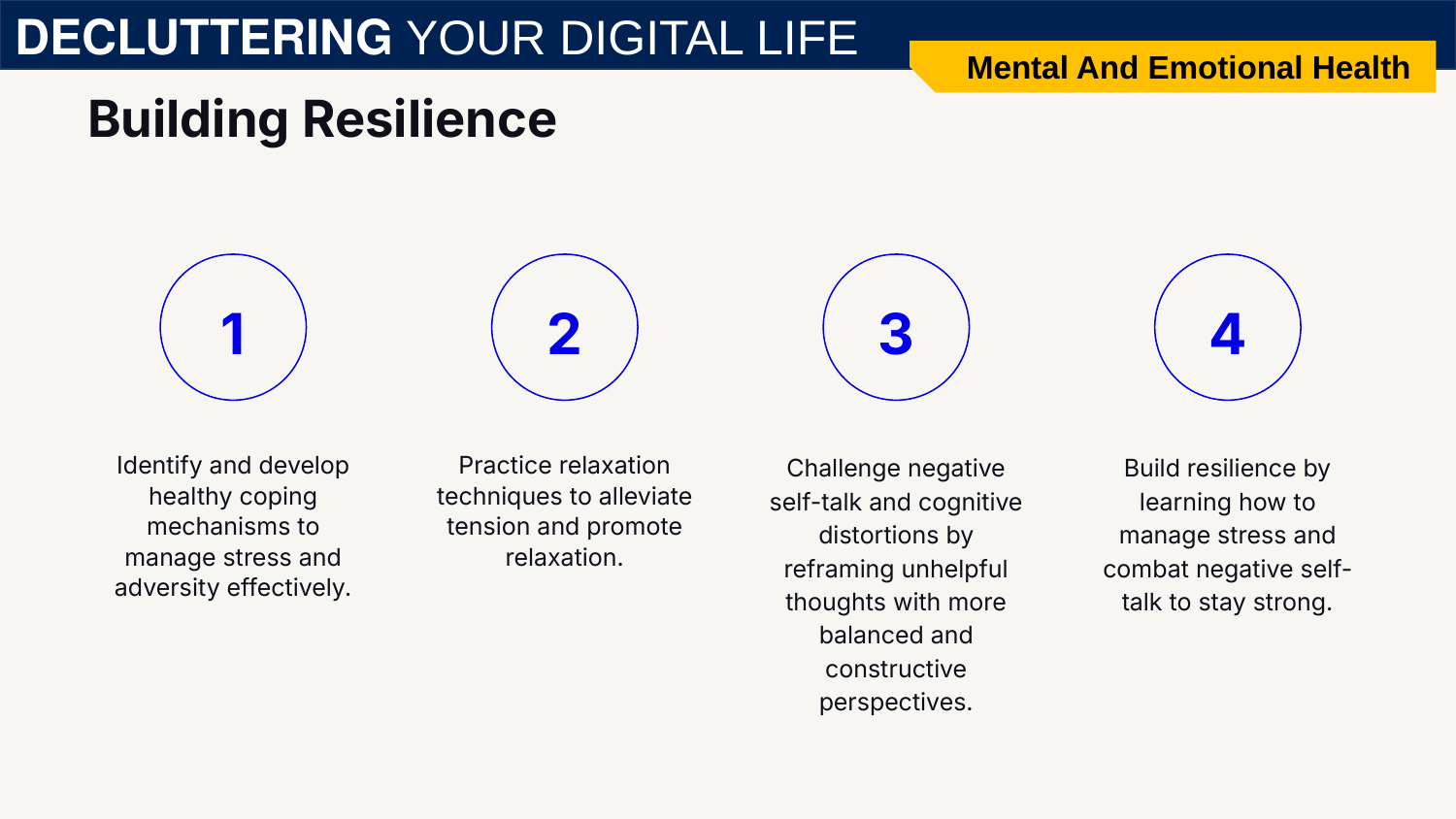

DECLUTTERING YOUR DIGITAL LIFE
Mental And Emotional Health

# Building Resilience
1
2
3
4
Identify and develop healthy coping mechanisms to manage stress and adversity effectively.
Practice relaxation techniques to alleviate tension and promote relaxation.
Challenge negative self-talk and cognitive distortions by reframing unhelpful thoughts with more balanced and constructive perspectives.
Build resilience by learning how to manage stress and combat negative self-talk to stay strong.